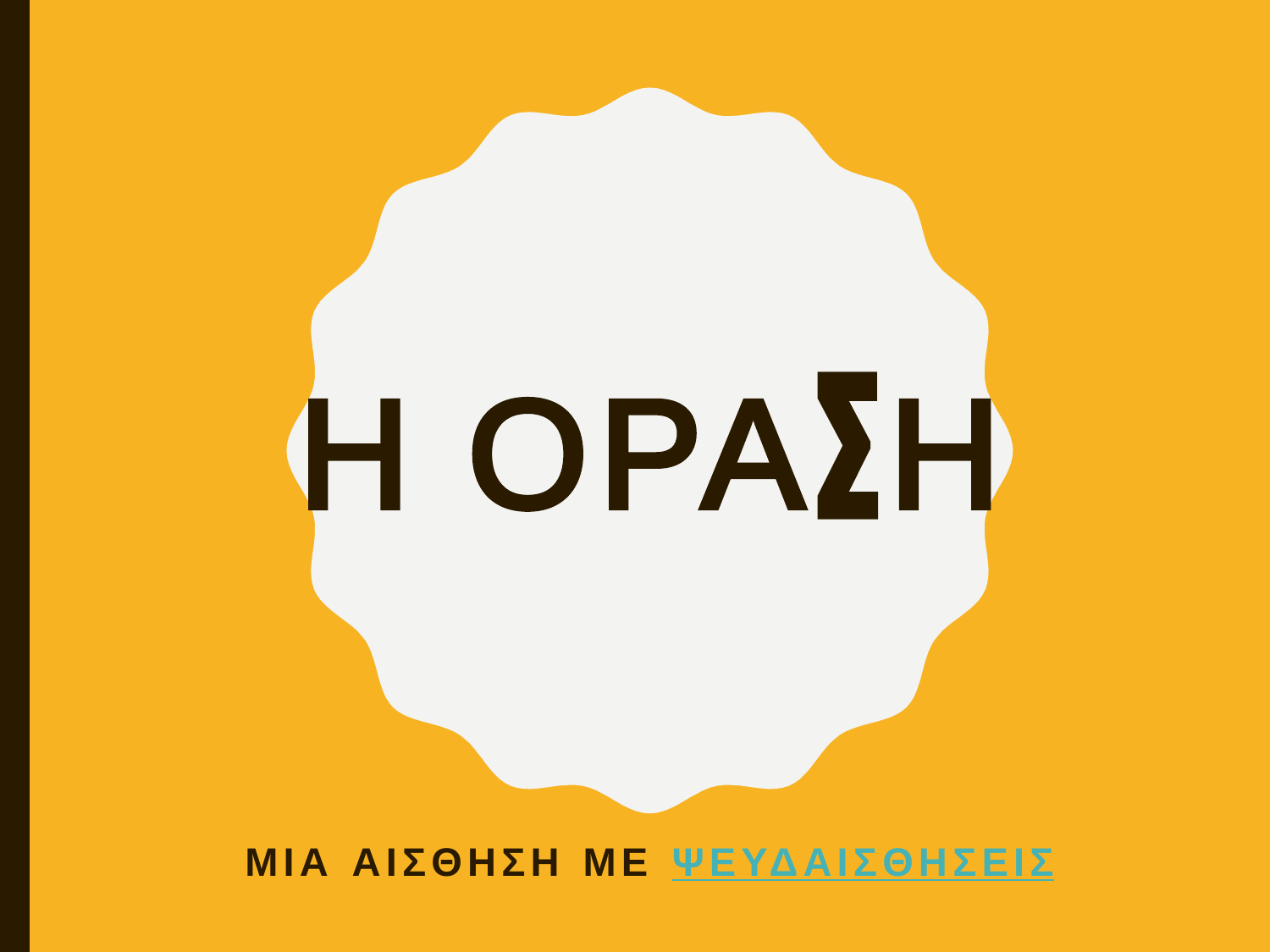

# Η ΟΡΑΣΗ
ΜΙΑ ΑΙΣΘΗΣΗ ΜΕ ΨΕΥΔΑΙΣΘΗΣΕΙΣ